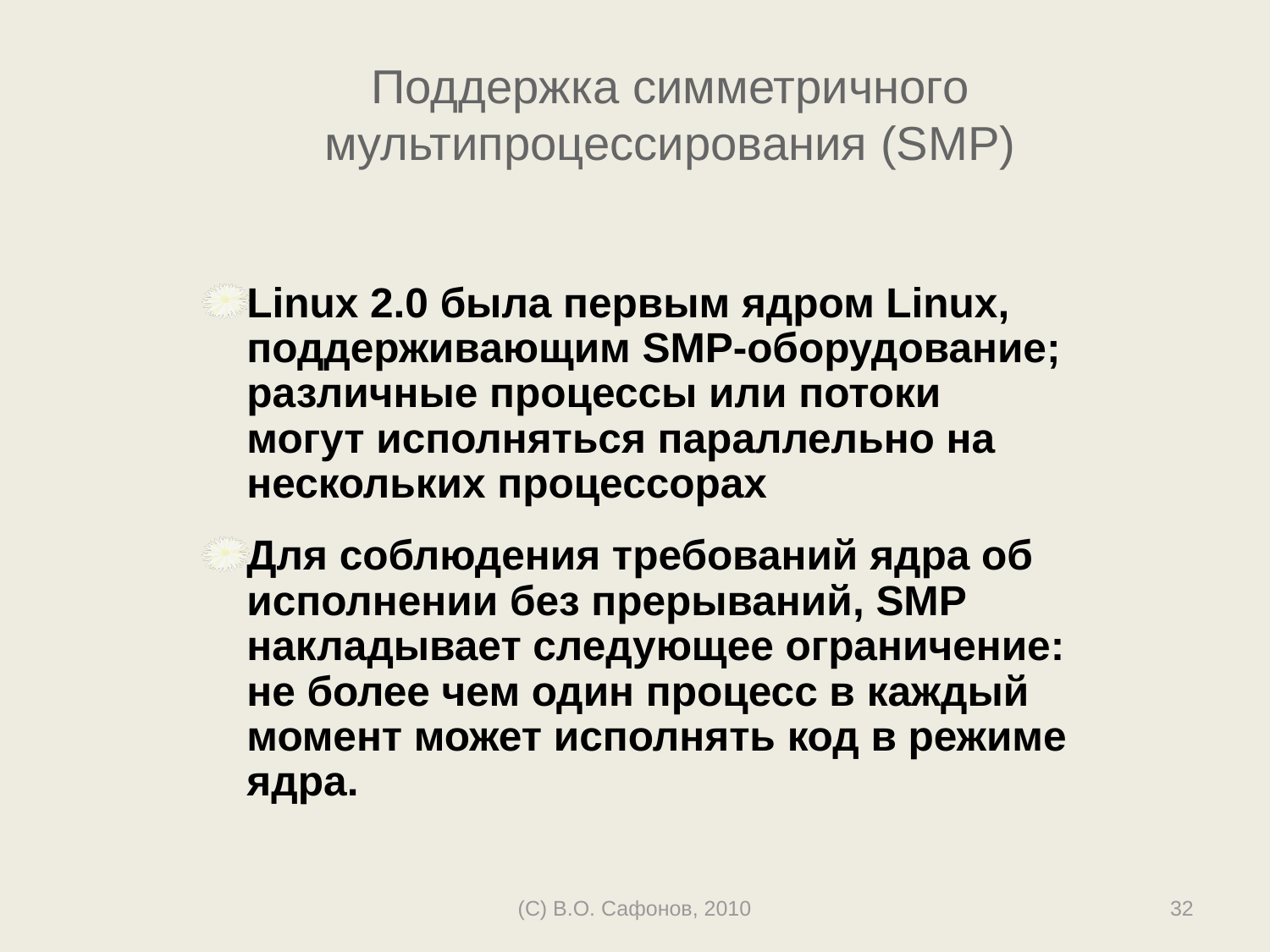

# Поддержка симметричного мультипроцессирования (SMP)
Linux 2.0 была первым ядром Linux, поддерживающим SMP-оборудование; различные процессы или потоки могут исполняться параллельно на нескольких процессорах
Для соблюдения требований ядра об исполнении без прерываний, SMP накладывает следующее ограничение: не более чем один процесс в каждый момент может исполнять код в режиме ядра.
(C) В.О. Сафонов, 2010
32